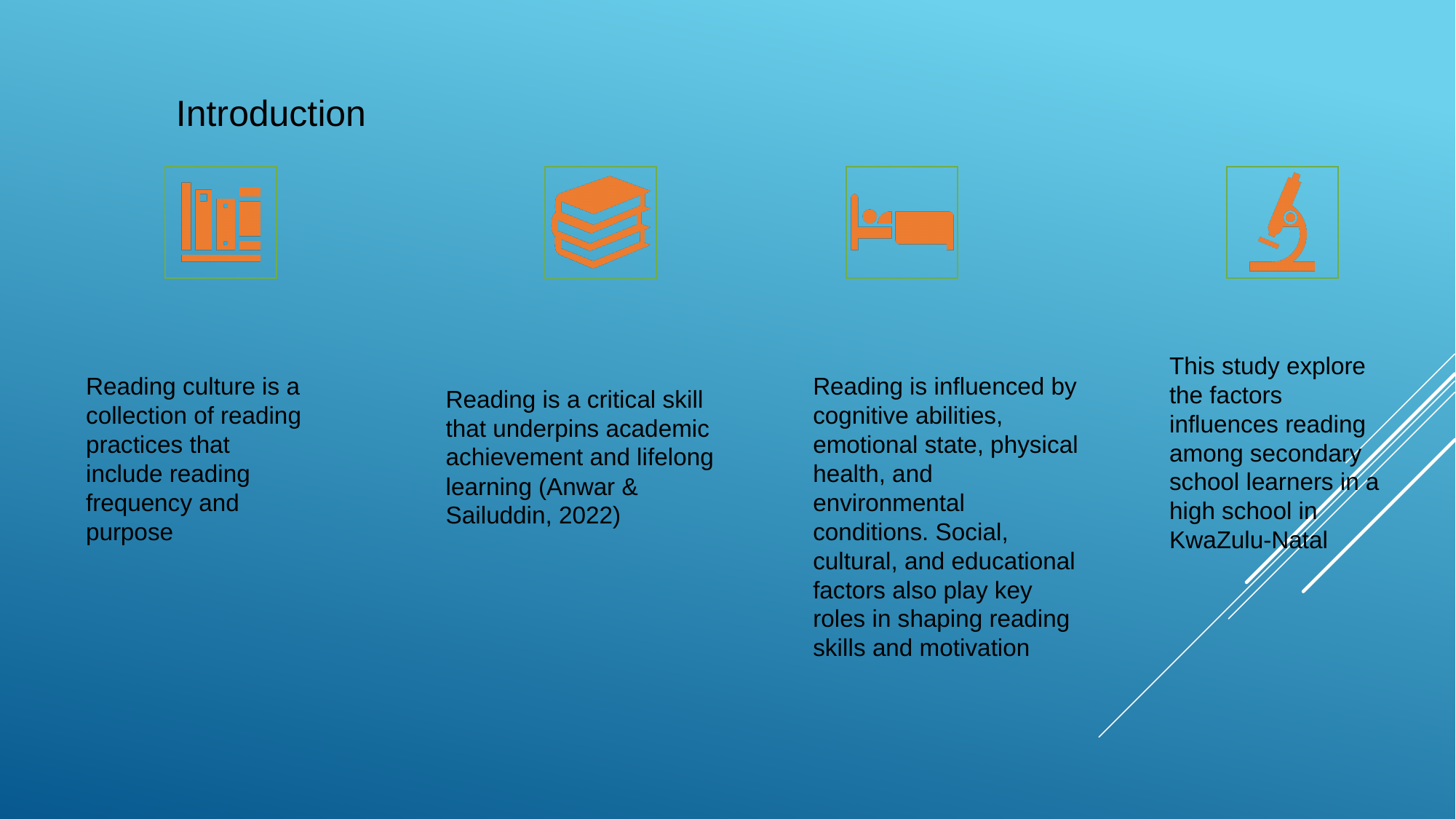

Introduction

This study explore the factors influences reading among secondary school learners in a high school in KwaZulu-Natal

Reading culture is a collection of reading practices that include reading frequency and purpose
Reading is influenced by cognitive abilities, emotional state, physical health, and environmental conditions. Social, cultural, and educational factors also play key roles in shaping reading skills and motivation
Reading is a critical skill that underpins academic achievement and lifelong learning (Anwar & Sailuddin, 2022)